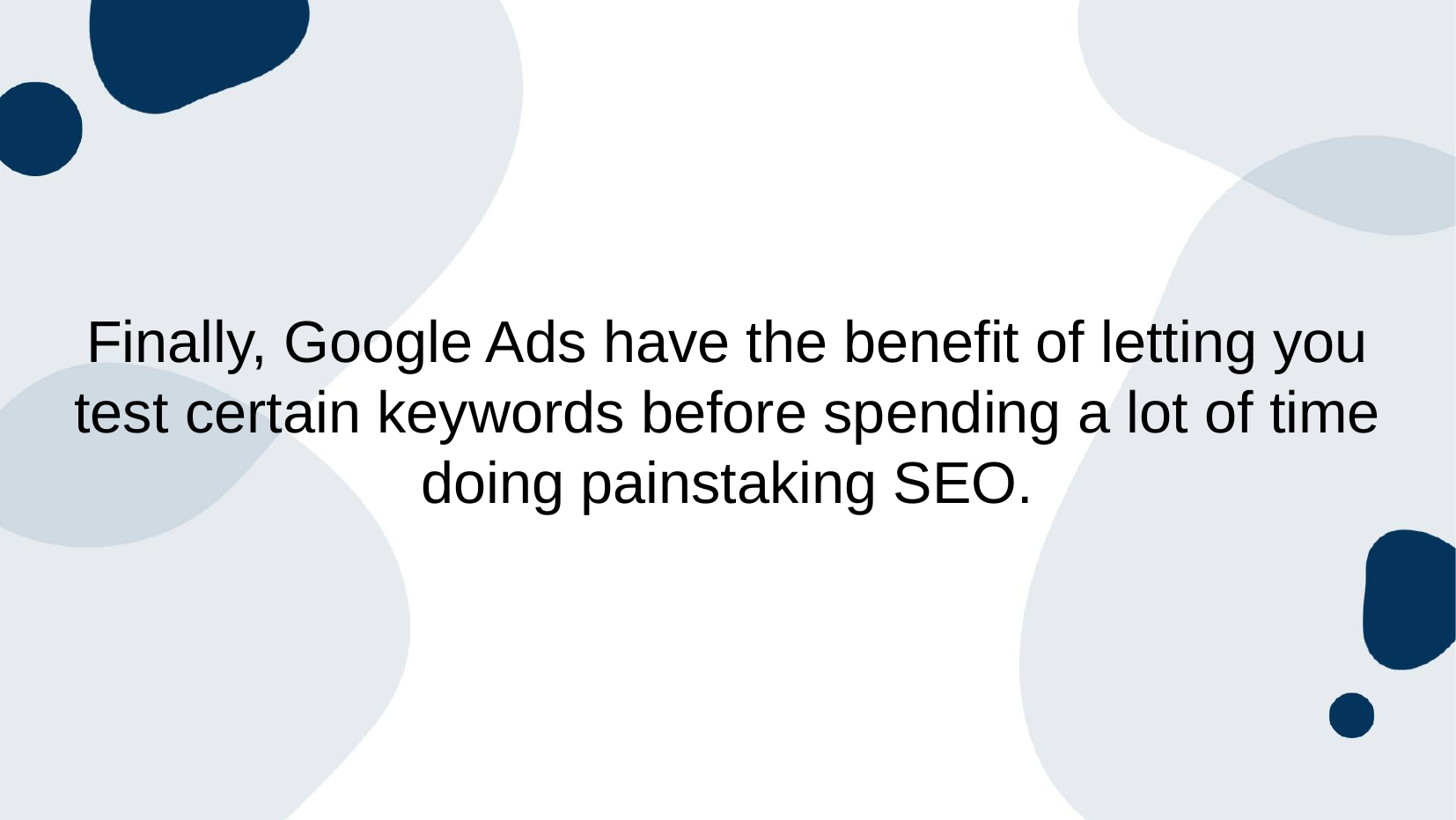

Finally, Google Ads have the benefit of letting you test certain keywords before spending a lot of time doing painstaking SEO.